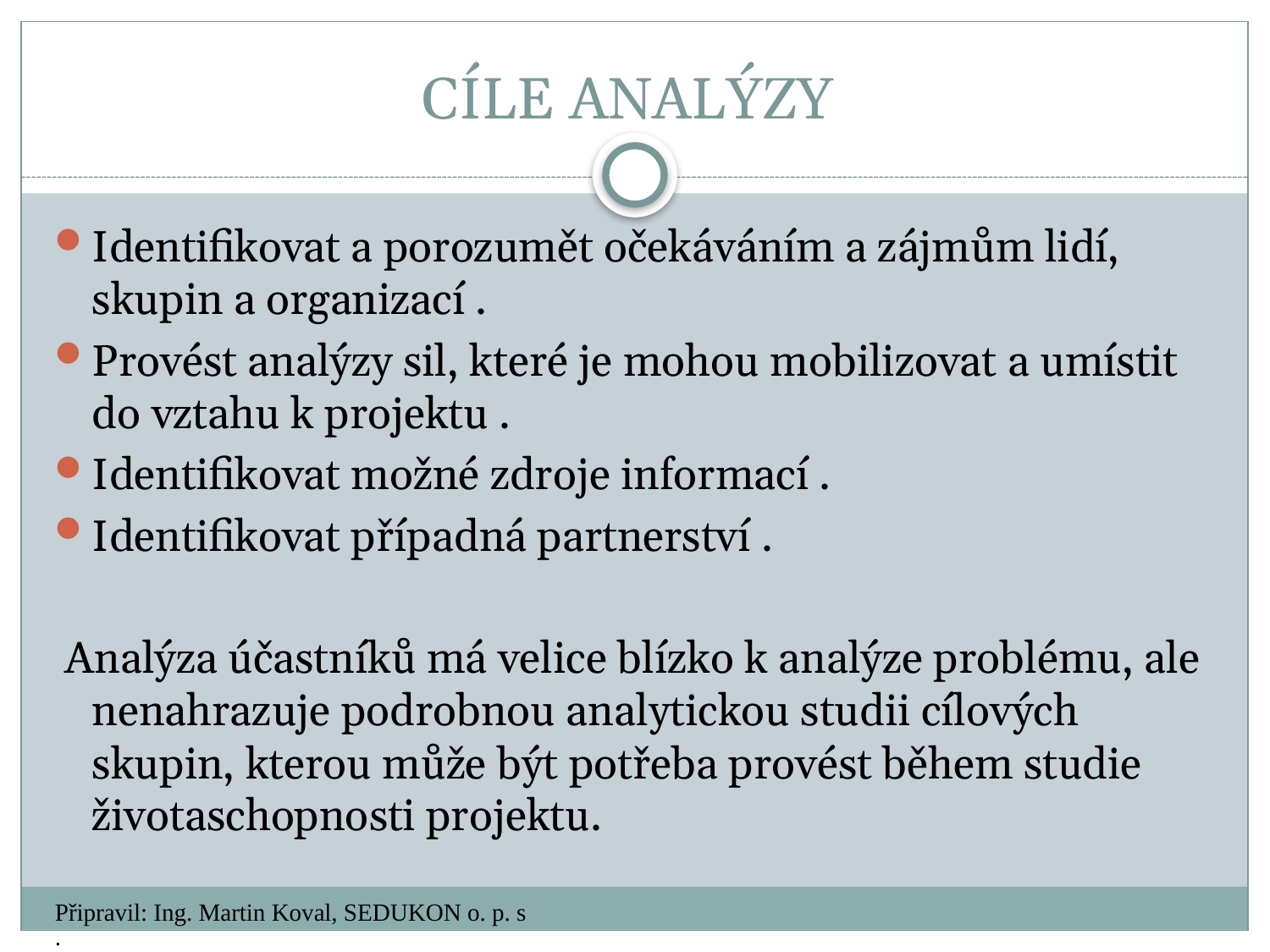

# CÍLE ANALÝZY
Identifikovat a porozumět očekáváním a zájmům lidí, skupin a organizací .
Provést analýzy sil, které je mohou mobilizovat a umístit do vztahu k projektu .
Identifikovat možné zdroje informací .
Identifikovat případná partnerství .

 Analýza účastníků má velice blízko k analýze problému, ale nenahrazuje podrobnou analytickou studii cílových skupin, kterou může být potřeba provést během studie životaschopnosti projektu.

Připravil: Ing. Martin Koval, SEDUKON o. p. s.